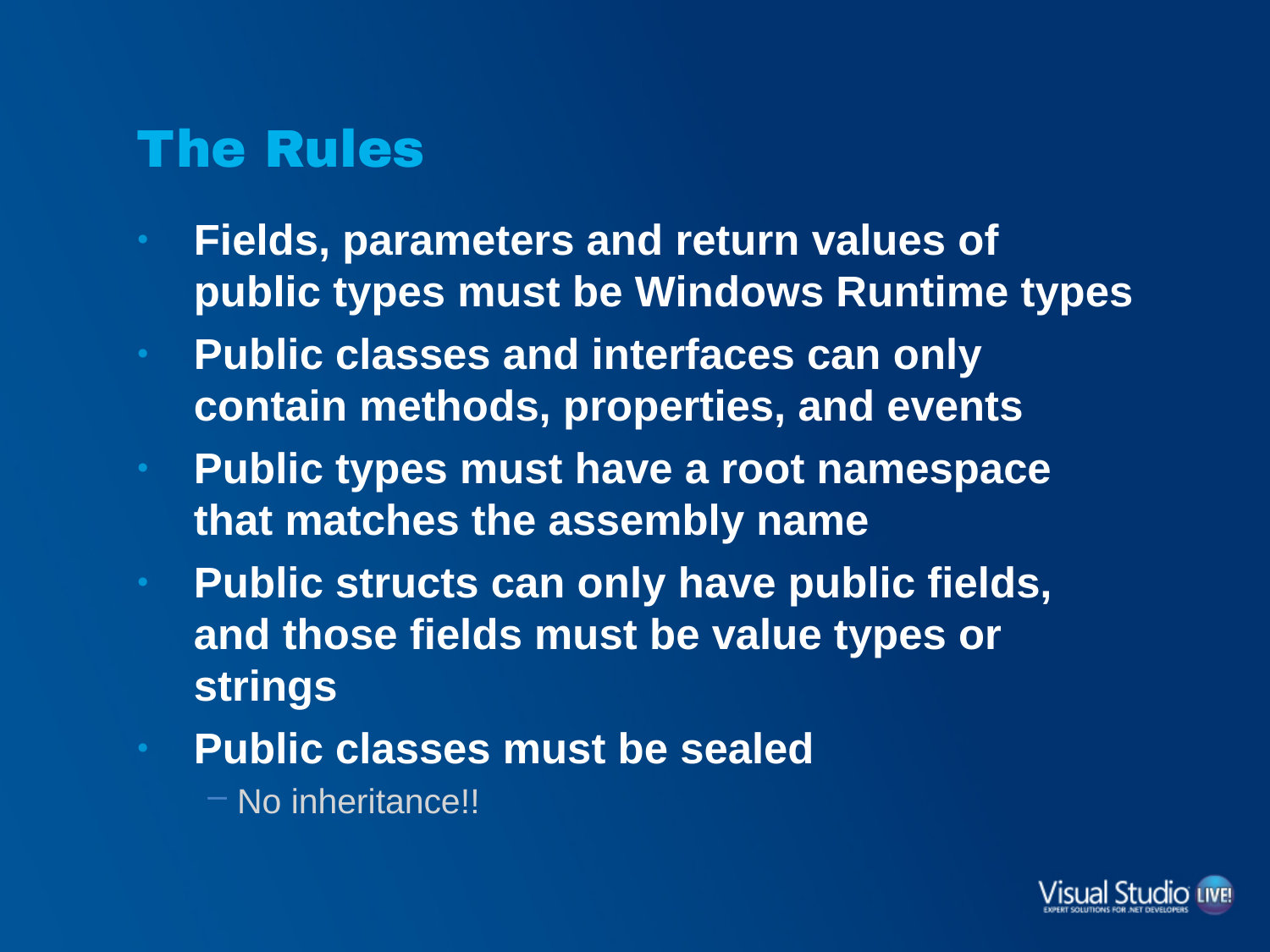

# The Rules
Fields, parameters and return values of public types must be Windows Runtime types
Public classes and interfaces can only contain methods, properties, and events
Public types must have a root namespace that matches the assembly name
Public structs can only have public fields, and those fields must be value types or strings
Public classes must be sealed
No inheritance!!